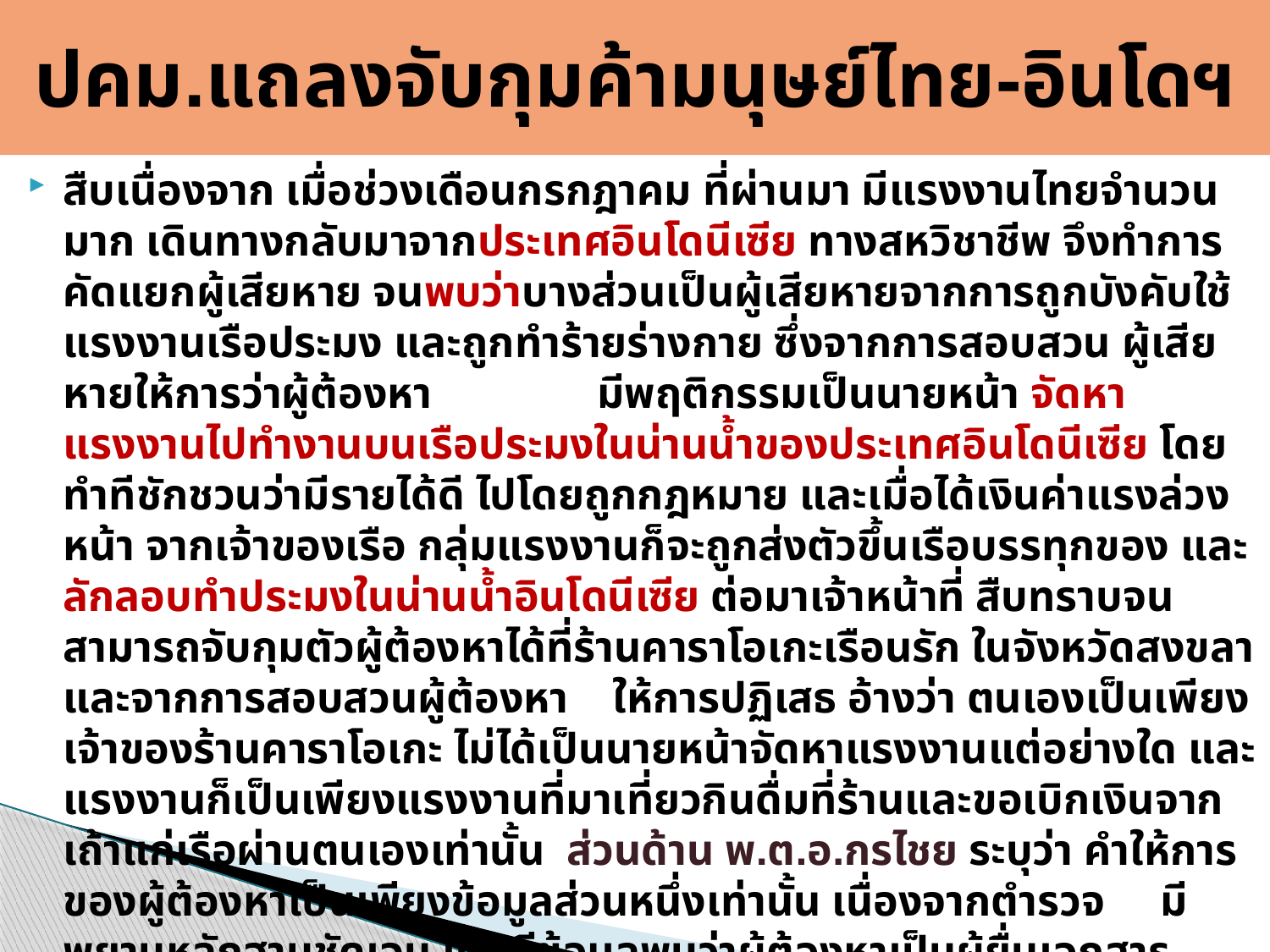

ปคม.แถลงจับกุมค้ามนุษย์ไทย-อินโดฯ
สืบเนื่องจาก เมื่อช่วงเดือนกรกฎาคม ที่ผ่านมา มีแรงงานไทยจำนวนมาก เดินทางกลับมาจากประเทศอินโดนีเซีย ทางสหวิชาชีพ จึงทำการคัดแยกผู้เสียหาย จนพบว่าบางส่วนเป็นผู้เสียหายจากการถูกบังคับใช้แรงงานเรือประมง และถูกทำร้ายร่างกาย ซึ่งจากการสอบสวน ผู้เสียหายให้การว่าผู้ต้องหา               มีพฤติกรรมเป็นนายหน้า จัดหาแรงงานไปทำงานบนเรือประมงในน่านน้ำของประเทศอินโดนีเซีย โดยทำทีชักชวนว่ามีรายได้ดี ไปโดยถูกกฎหมาย และเมื่อได้เงินค่าแรงล่วงหน้า จากเจ้าของเรือ กลุ่มแรงงานก็จะถูกส่งตัวขึ้นเรือบรรทุกของ และลักลอบทำประมงในน่านน้ำอินโดนีเซีย ต่อมาเจ้าหน้าที่ สืบทราบจนสามารถจับกุมตัวผู้ต้องหาได้ที่ร้านคาราโอเกะเรือนรัก ในจังหวัดสงขลา และจากการสอบสวนผู้ต้องหา    ให้การปฏิเสธ อ้างว่า ตนเองเป็นเพียงเจ้าของร้านคาราโอเกะ ไม่ได้เป็นนายหน้าจัดหาแรงงานแต่อย่างใด และแรงงานก็เป็นเพียงแรงงานที่มาเที่ยวกินดื่มที่ร้านและขอเบิกเงินจากเถ้าแก่เรือผ่านตนเองเท่านั้น  ส่วนด้าน พ.ต.อ.กรไชย ระบุว่า คำให้การของผู้ต้องหาเป็นเพียงข้อมูลส่วนหนึ่งเท่านั้น เนื่องจากตำรวจ     มีพยานหลักฐานชัดเจน และมีข้อมูลพบว่าผู้ต้องหาเป็นผู้ยื่นเอกสารเกี่ยวกับการทำประมง เส้นทางทางการเงิน และมีหลักฐานอื่น ๆ ที่เกี่ยวข้องเชื่อมโยงกับผู้ต้องหาอีก 3 คน ที่อยู่ระหว่างหลบหนี ซึ่งเจ้าหน้าที่อยู่ระหว่างติดตามจับกุมตัว